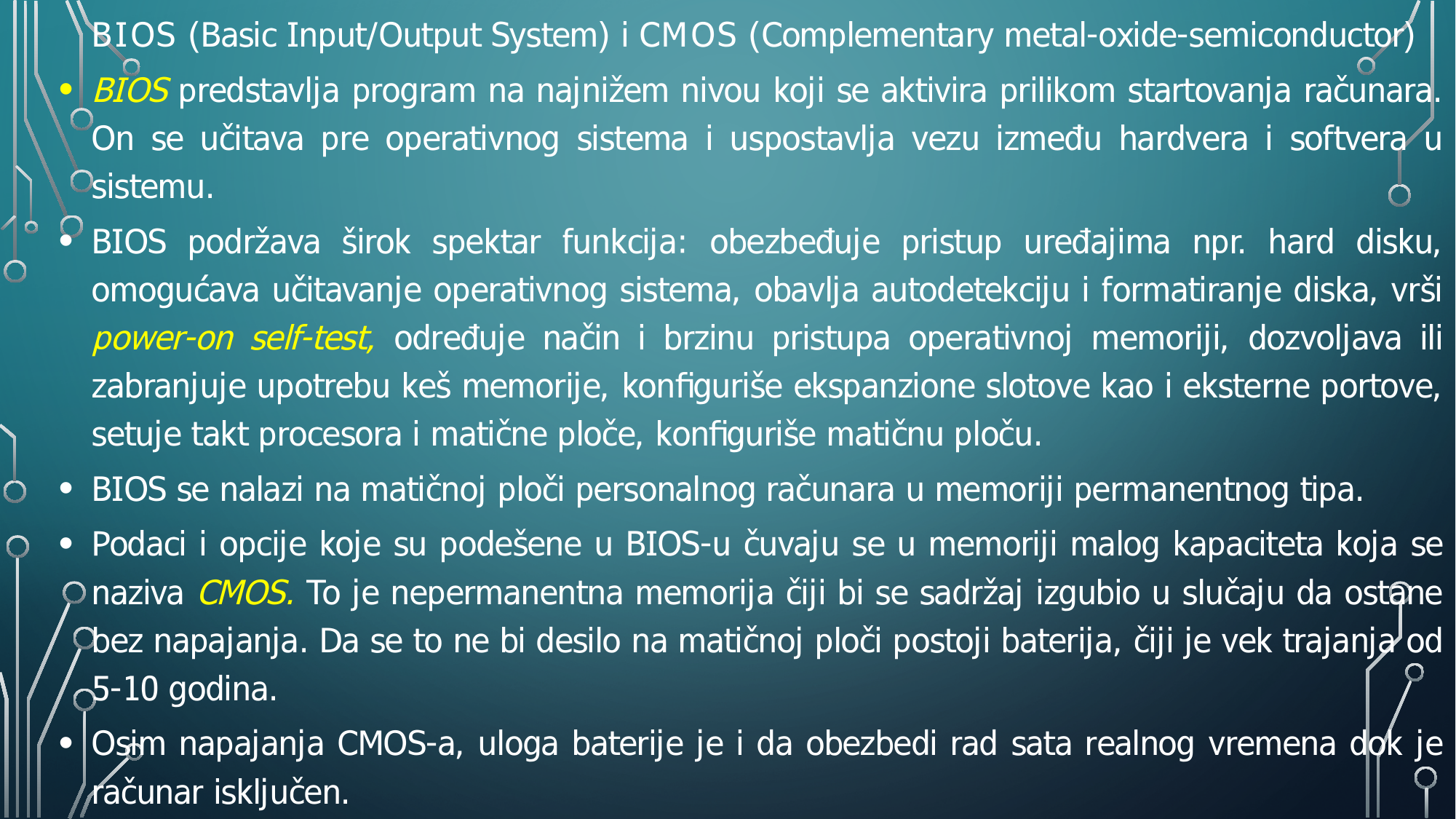

BIOS (Basic Input/Output System) i CMOS (Complementary metal-oxide-semiconductor)
BIOS predstavlja program na najnižem nivou koji se aktivira prilikom startovanja računara. On se učitava pre operativnog sistema i uspostavlja vezu između hardvera i softvera u sistemu.
BIOS podržava širok spektar funkcija: obezbeđuje pristup uređajima npr. hard disku, omogućava učitavanje operativnog sistema, obavlja autodetekciju i formatiranje diska, vrši power-on self-test, određuje način i brzinu pristupa operativnoj memoriji, dozvoljava ili zabranjuje upotrebu keš memorije, konfiguriše ekspanzione slotove kao i eksterne portove, setuje takt procesora i matične ploče, konfiguriše matičnu ploču.
BIOS se nalazi na matičnoj ploči personalnog računara u memoriji permanentnog tipa.
Podaci i opcije koje su podešene u BIOS-u čuvaju se u memoriji malog kapaciteta koja se naziva CMOS. To je nepermanentna memorija čiji bi se sadržaj izgubio u slučaju da ostane bez napajanja. Da se to ne bi desilo na matičnoj ploči postoji baterija, čiji je vek trajanja od 5-10 godina.
Osim napajanja CMOS-a, uloga baterije je i da obezbedi rad sata realnog vremena dok je računar isključen.